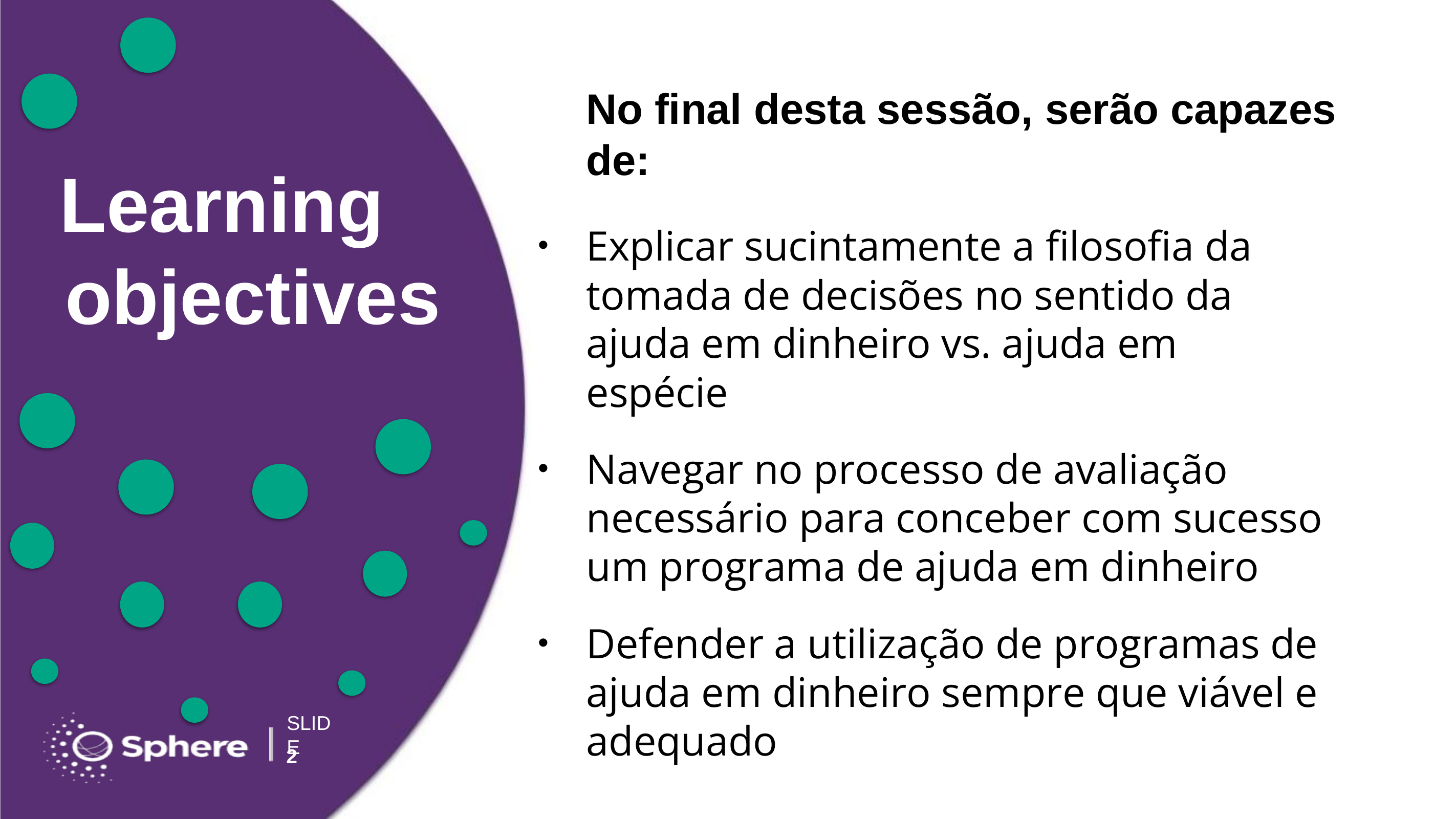

# No final desta sessão, serão capazes de:
Explicar sucintamente a filosofia da tomada de decisões no sentido da ajuda em dinheiro vs. ajuda em espécie
Navegar no processo de avaliação necessário para conceber com sucesso um programa de ajuda em dinheiro
Defender a utilização de programas de ajuda em dinheiro sempre que viável e adequado
2